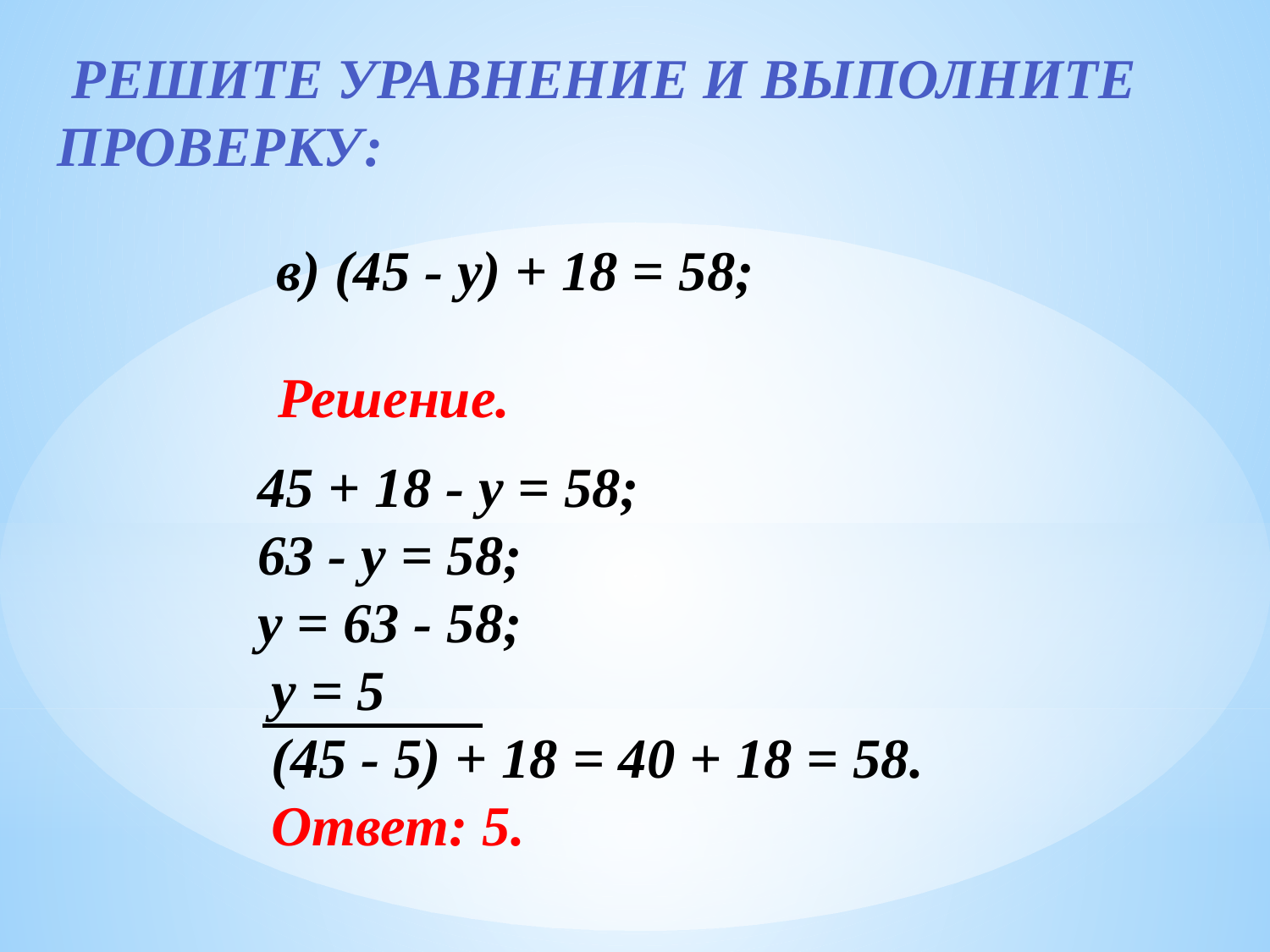

Решите уравнение и выполните проверку:
в) (45 - у) + 18 = 58;
Решение.
45 + 18 - у = 58;
63 - у = 58;
у = 63 - 58;
 у = 5
 (45 - 5) + 18 = 40 + 18 = 58.
 Ответ: 5.